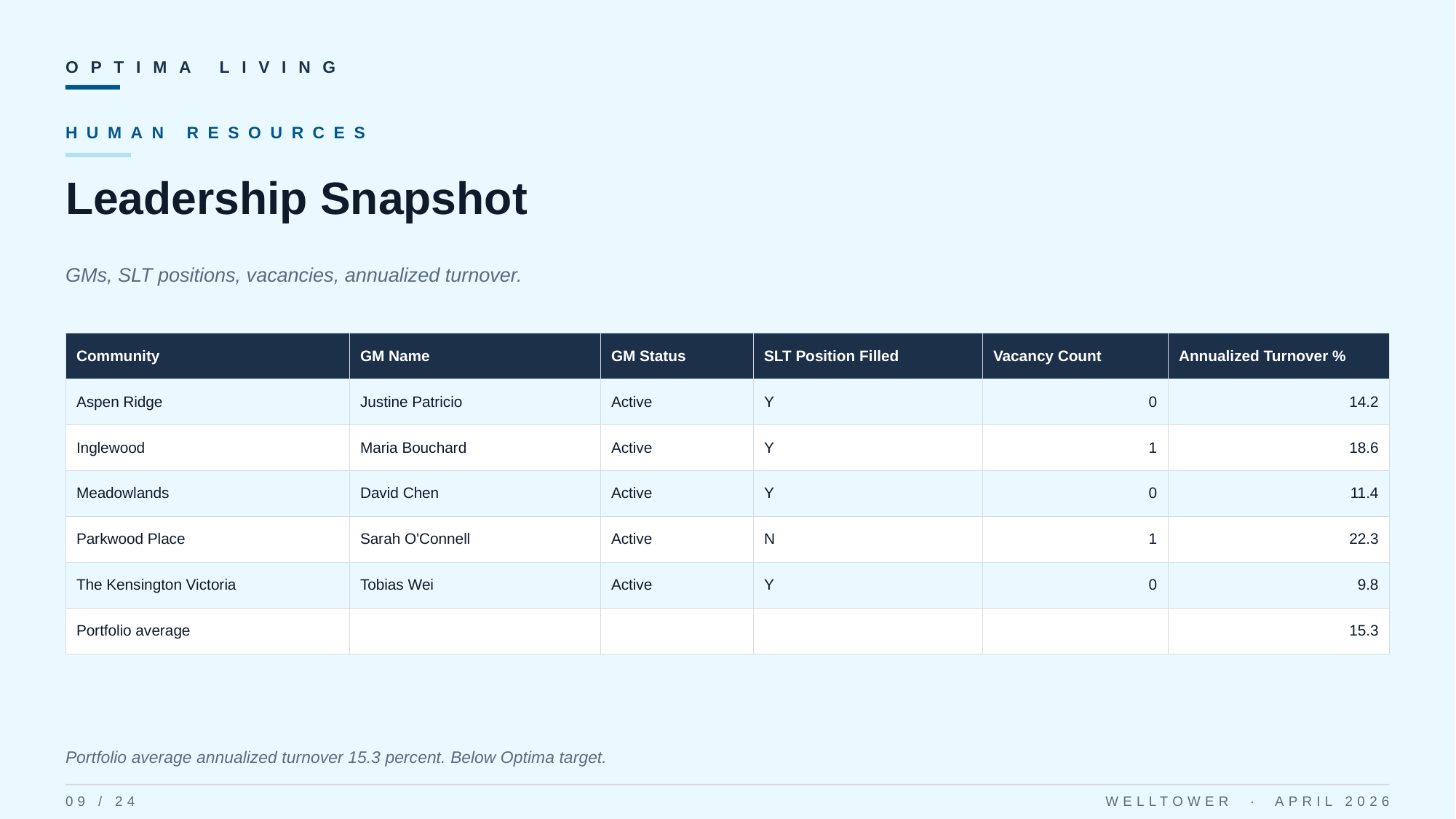

OPTIMA LIVING

HUMAN RESOURCES

Leadership Snapshot
GMs, SLT positions, vacancies, annualized turnover.
| Community | GM Name | GM Status | SLT Position Filled | Vacancy Count | Annualized Turnover % |
| --- | --- | --- | --- | --- | --- |
| Aspen Ridge | Justine Patricio | Active | Y | 0 | 14.2 |
| Inglewood | Maria Bouchard | Active | Y | 1 | 18.6 |
| Meadowlands | David Chen | Active | Y | 0 | 11.4 |
| Parkwood Place | Sarah O'Connell | Active | N | 1 | 22.3 |
| The Kensington Victoria | Tobias Wei | Active | Y | 0 | 9.8 |
| Portfolio average |  |  |  |  | 15.3 |
Portfolio average annualized turnover 15.3 percent. Below Optima target.

09 / 24
WELLTOWER  ·  APRIL 2026